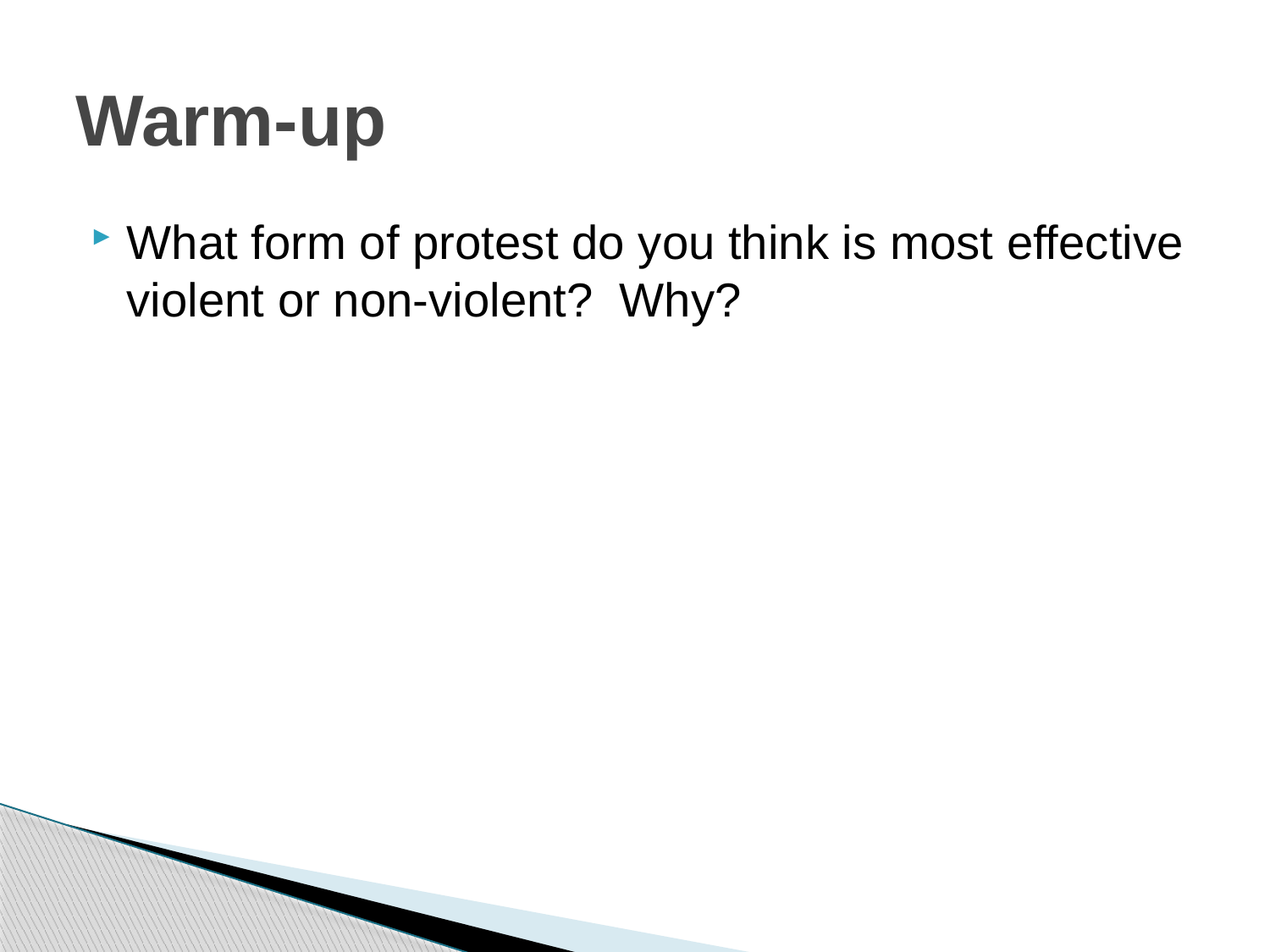

# Warm-up
What form of protest do you think is most effective violent or non-violent?  Why?